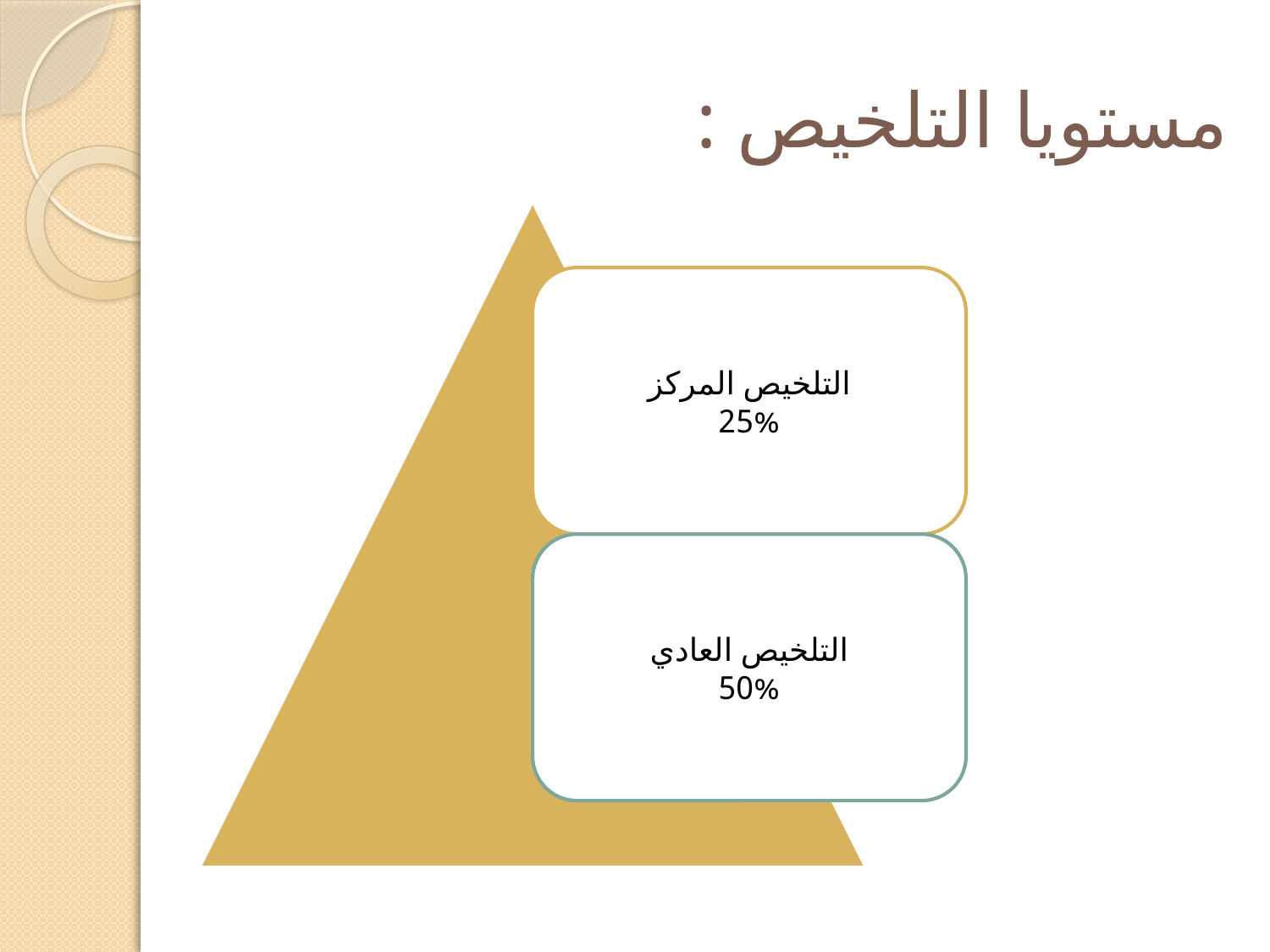

# مستويا التلخيص :
التلخيص المركز
25%
التلخيص العادي
50%